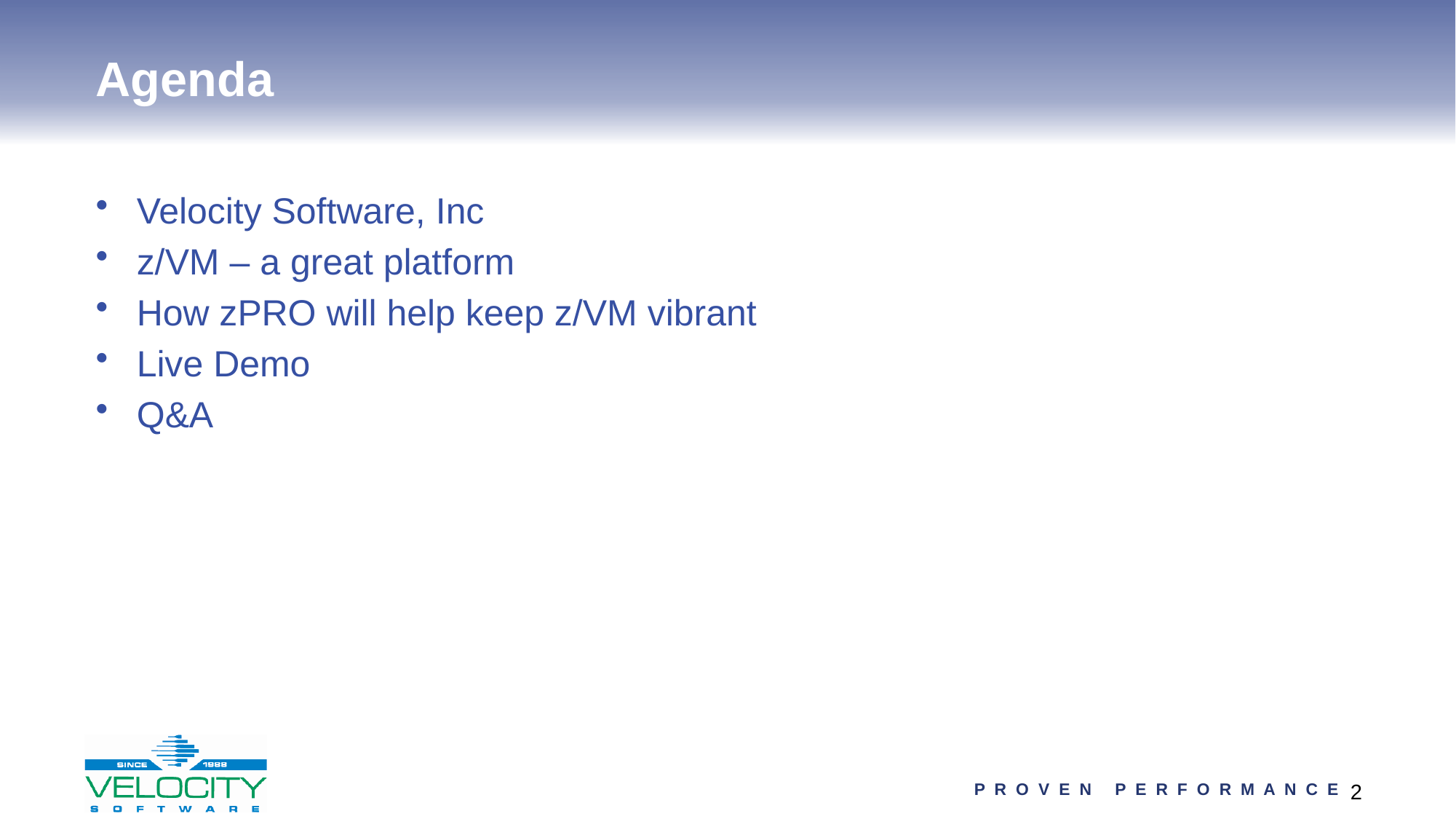

# Agenda
Velocity Software, Inc
z/VM – a great platform
How zPRO will help keep z/VM vibrant
Live Demo
Q&A